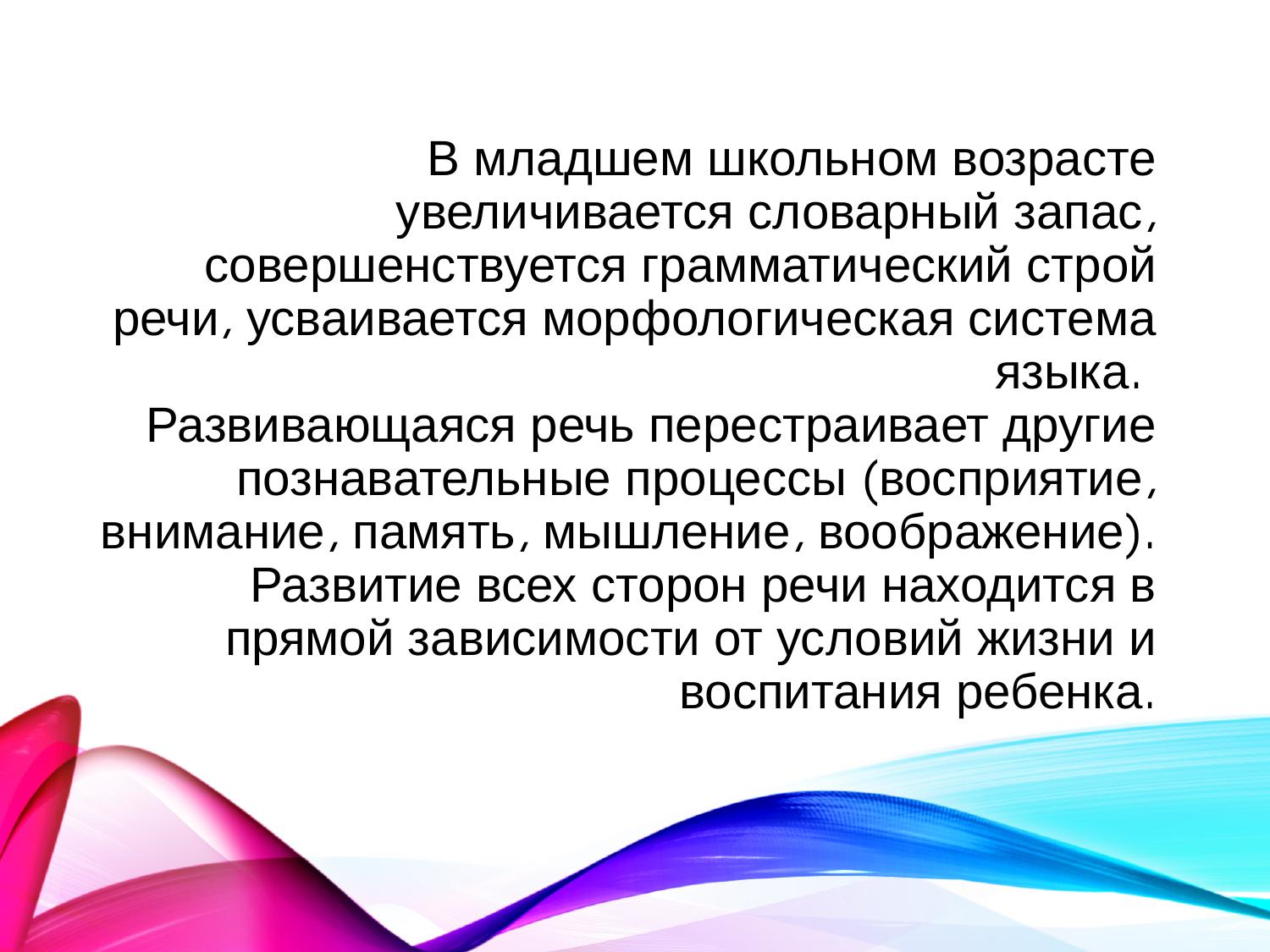

# В младшем школьном возрасте увеличивается словарный запас, совершенствуется грамматический строй речи, усваивается морфологическая система языка. Развивающаяся речь перестраивает другие познавательные процессы (восприятие, внимание, память, мышление, воображение). Развитие всех сторон речи находится в прямой зависимости от условий жизни и воспитания ребенка.